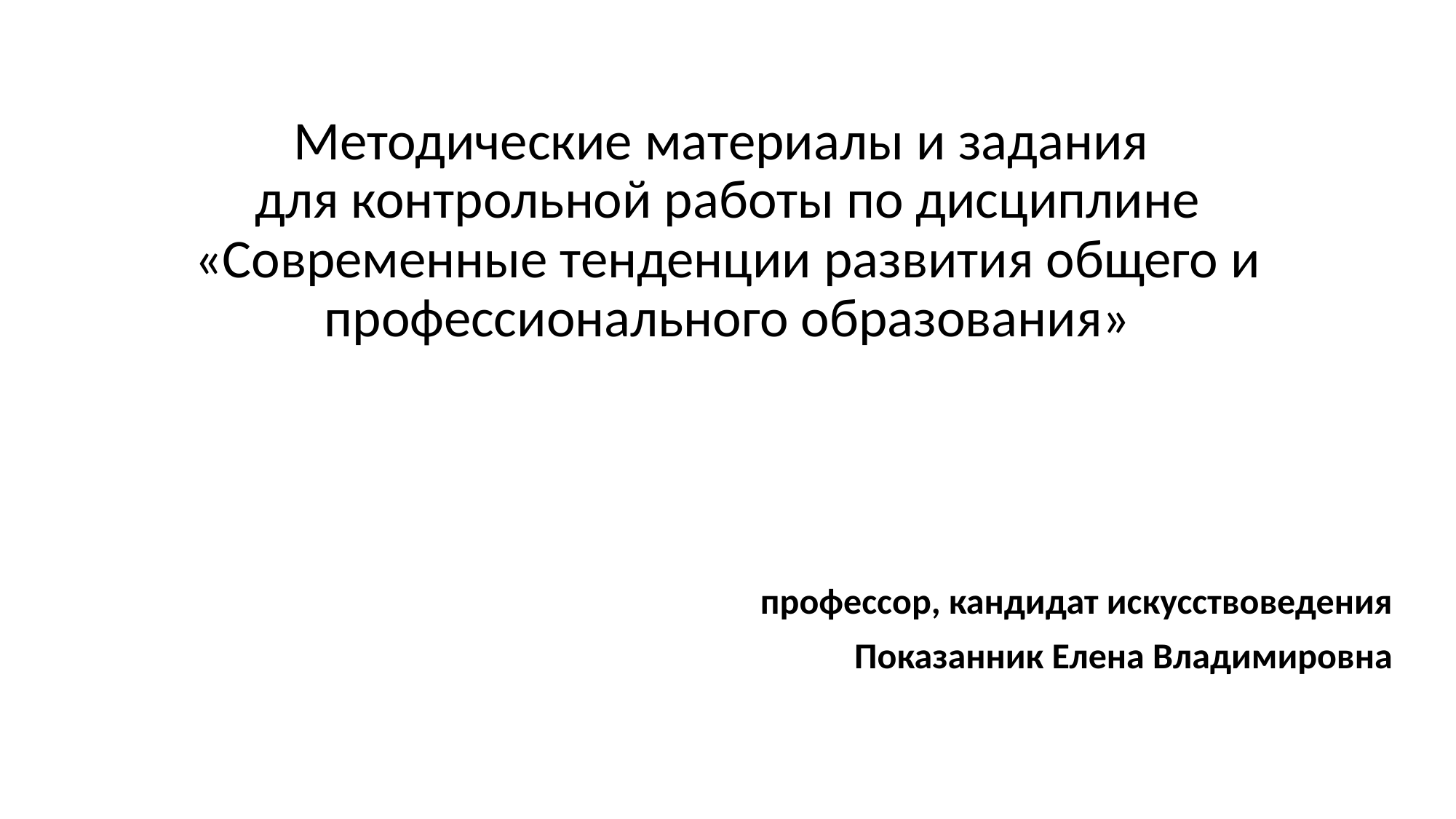

# Методические материалы и задания для контрольной работы по дисциплине «Современные тенденции развития общего и профессионального образования»
профессор, кандидат искусствоведения
Показанник Елена Владимировна